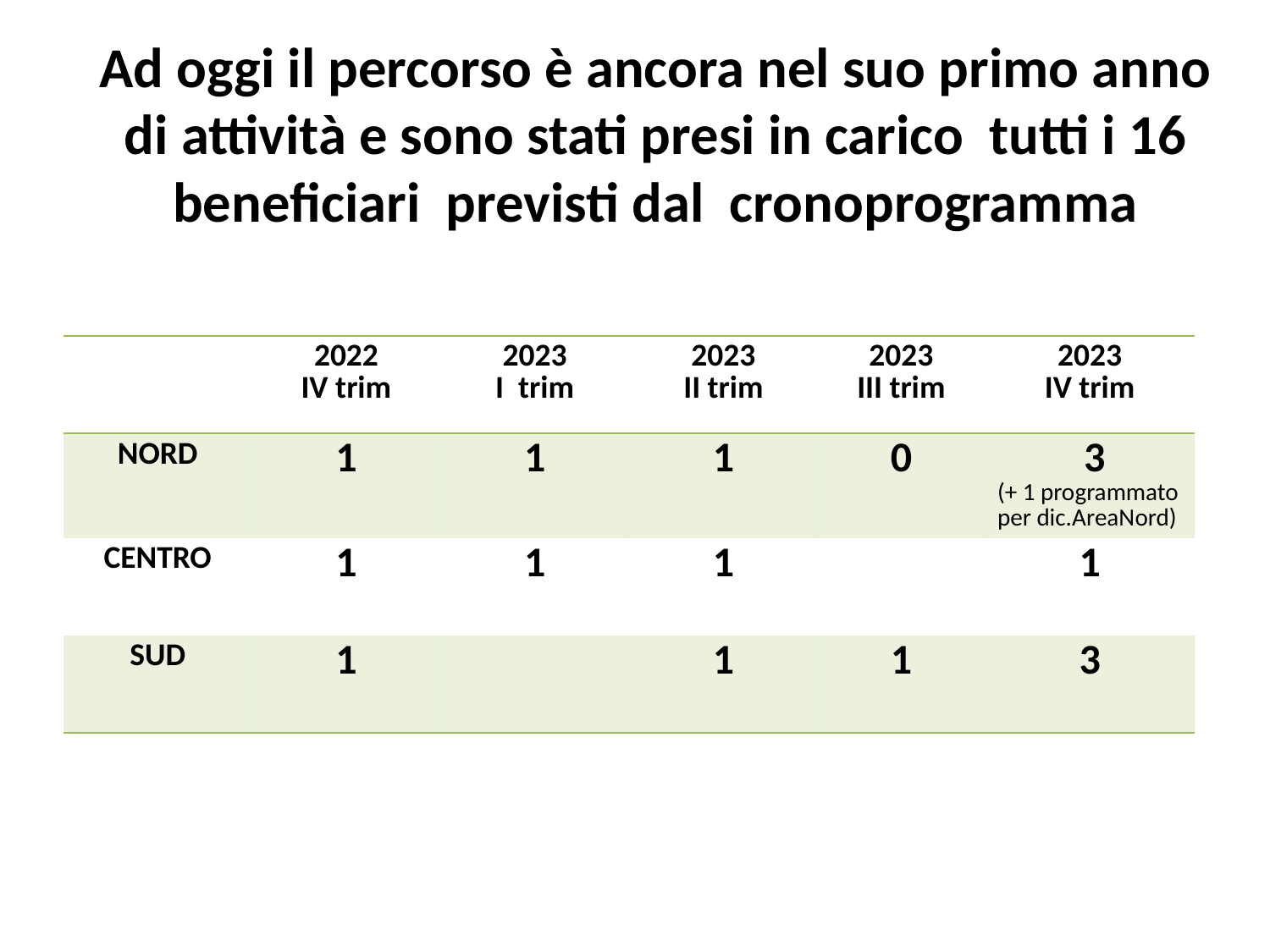

# Ad oggi il percorso è ancora nel suo primo anno di attività e sono stati presi in carico  tutti i 16 beneficiari  previsti dal  cronoprogramma
|  | 2022 IV trim | 2023 I trim | 2023 II trim | 2023 III trim | 2023 IV trim |
| --- | --- | --- | --- | --- | --- |
| NORD | 1 | 1 | 1 | 0 | 3 (+ 1 programmato per dic.AreaNord) |
| CENTRO | 1 | 1 | 1 |  | 1 |
| SUD | 1 |  | 1 | 1 | 3 |